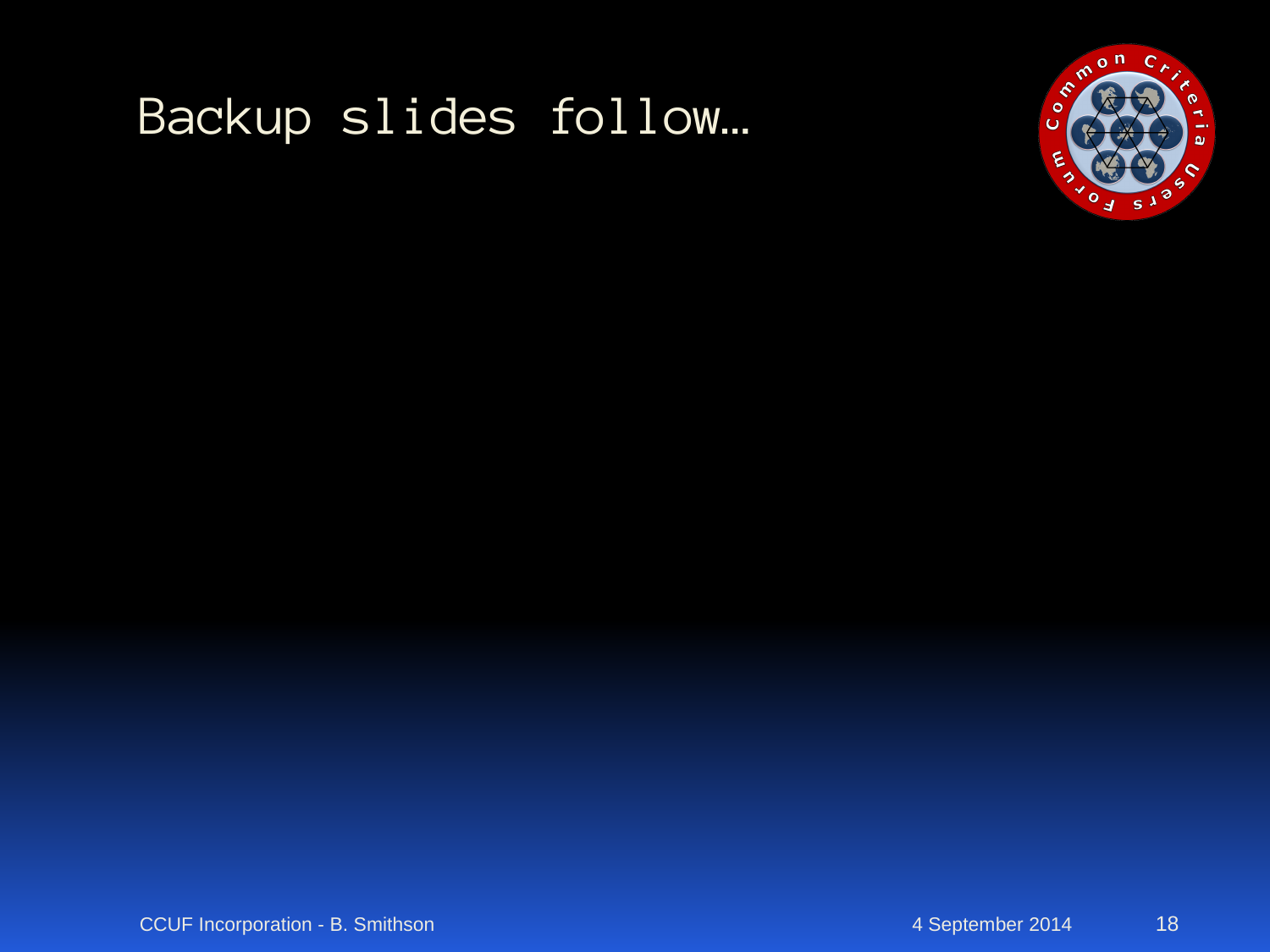

# Backup slides follow…
CCUF Incorporation - B. Smithson
4 September 2014
18